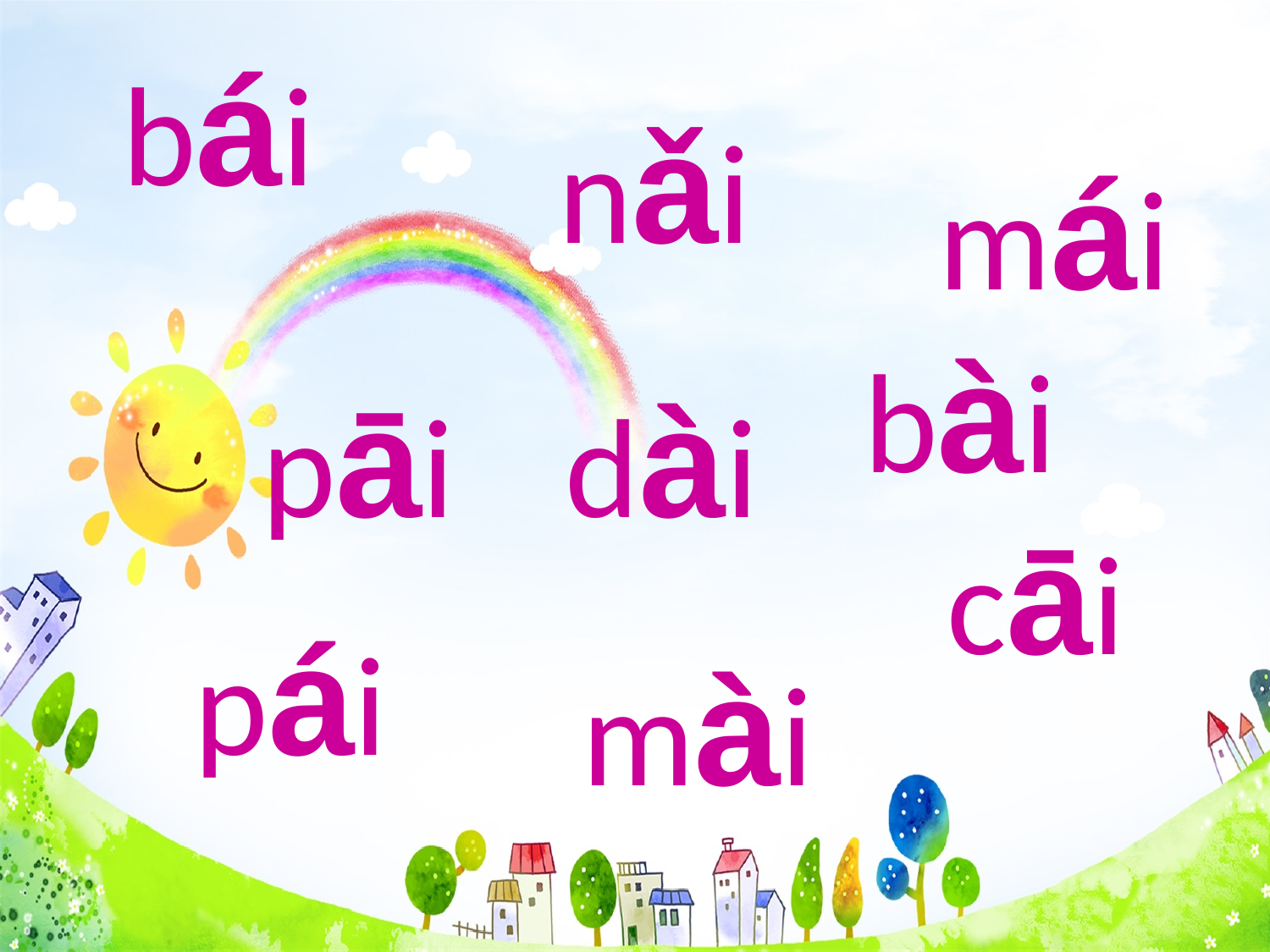

bái
nǎi
mái
bài
pāi
dài
cāi
pái
mài